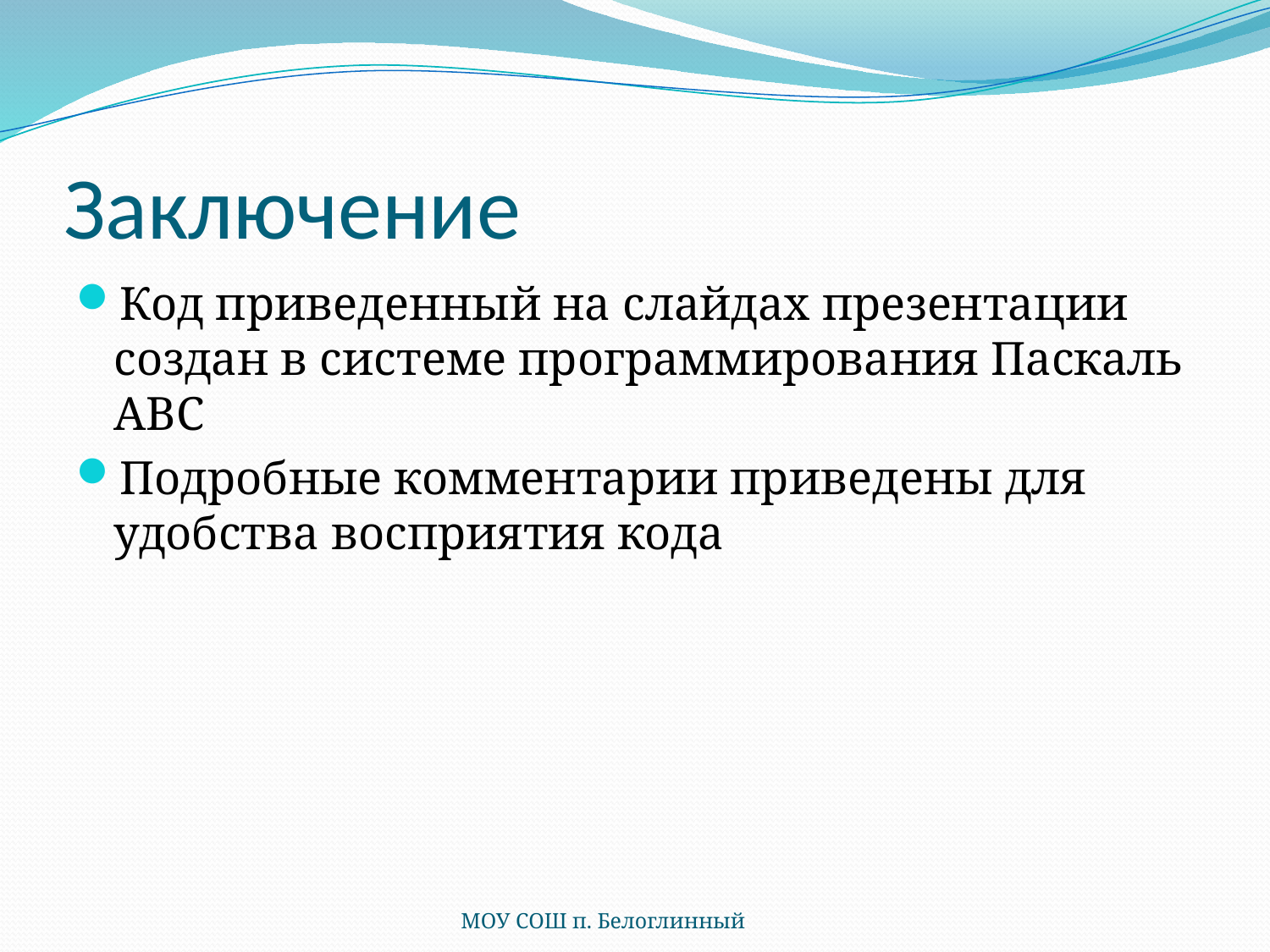

# Заключение
Код приведенный на слайдах презентации создан в системе программирования Паскаль АВС
Подробные комментарии приведены для удобства восприятия кода
МОУ СОШ п. Белоглинный